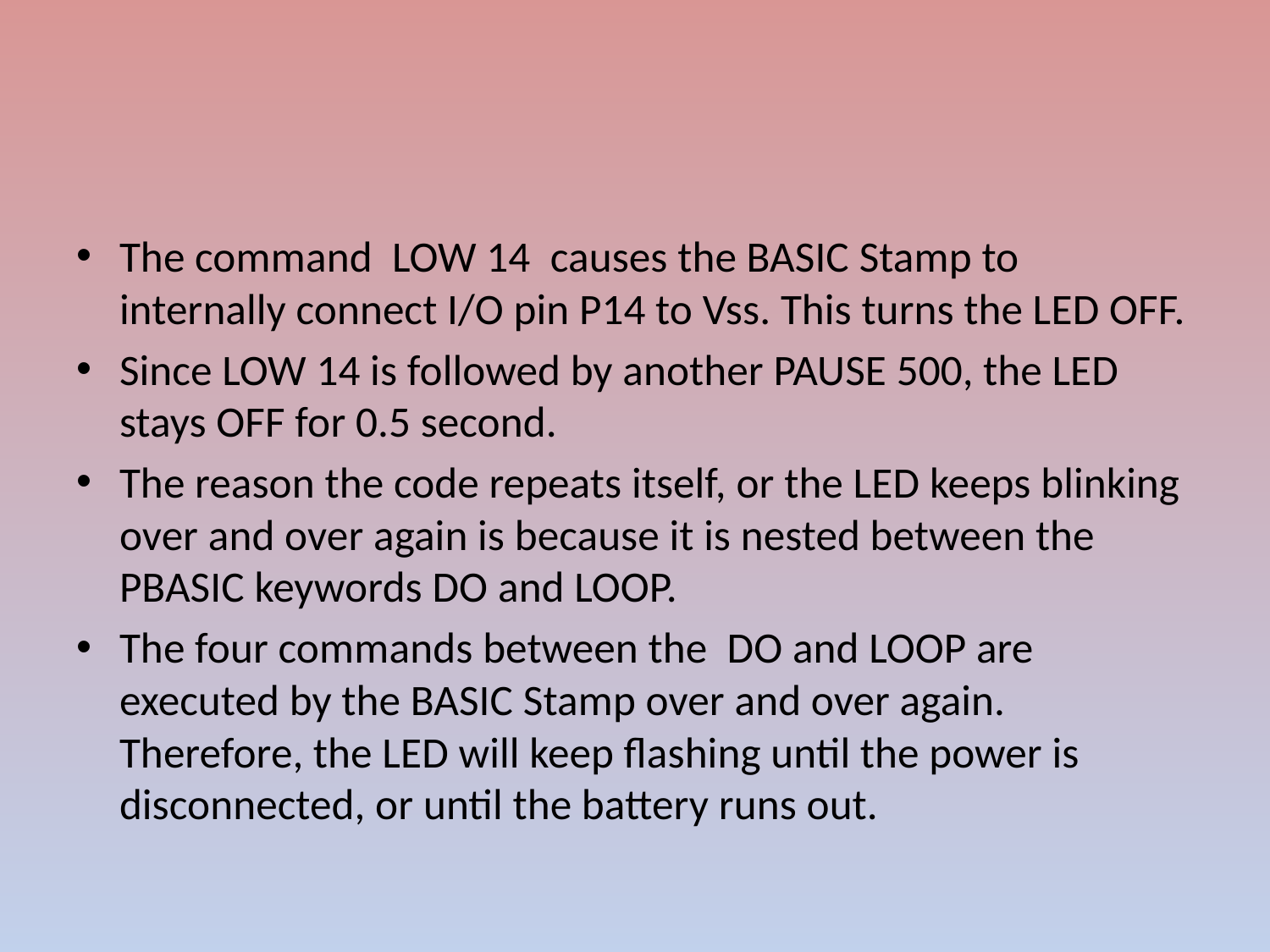

#
The command  LOW 14  causes the BASIC Stamp to internally connect I/O pin P14 to Vss. This turns the LED OFF.
Since LOW 14 is followed by another PAUSE 500, the LED stays OFF for 0.5 second.
The reason the code repeats itself, or the LED keeps blinking over and over again is because it is nested between the PBASIC keywords DO and LOOP.
The four commands between the  DO and LOOP are executed by the BASIC Stamp over and over again. Therefore, the LED will keep flashing until the power is disconnected, or until the battery runs out.